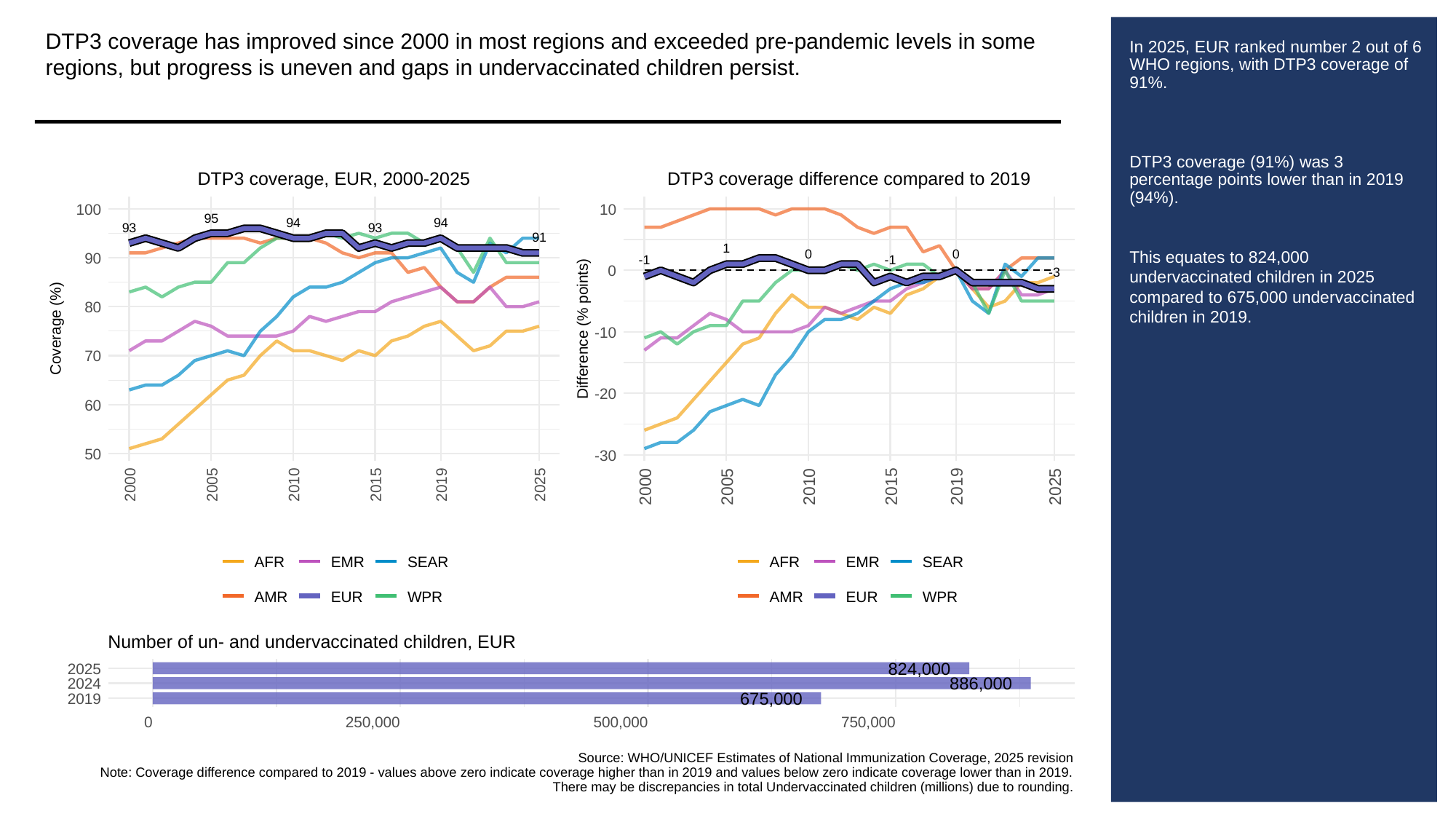

DTP3 coverage has improved since 2000 in most regions and exceeded pre-pandemic levels in some regions, but progress is uneven and gaps in undervaccinated children persist.
# In 2025, EUR ranked number 2 out of 6 WHO regions, with DTP3 coverage of 91%.

DTP3 coverage (91%) was 3 percentage points lower than in 2019 (94%).

This equates to 824,000 undervaccinated children in 2025 compared to 675,000 undervaccinated children in 2019.

DTP3 coverage, EUR, 2000-2025
DTP3 coverage difference compared to 2019

100
10

95
94
94
93
93

91

1
0
0
90
-1
-1

0
-3

80

Coverage (%)
Difference (% points)
-10

70

-20

60

50
-30

2000
2005
2010
2015
2019
2025
2000
2005
2010
2015
2019
2025
AFR
EMR
SEAR
AFR
EMR
SEAR

AMR
EUR
WPR
AMR
EUR
WPR

Number of un- and undervaccinated children, EUR

824,000

2025

886,000

2024

675,000

2019

0
250,000
500,000
750,000
Source: WHO/UNICEF Estimates of National Immunization Coverage, 2025 revision
Note: Coverage difference compared to 2019 - values above zero indicate coverage higher than in 2019 and values below zero indicate coverage lower than in 2019.
There may be discrepancies in total Undervaccinated children (millions) due to rounding.